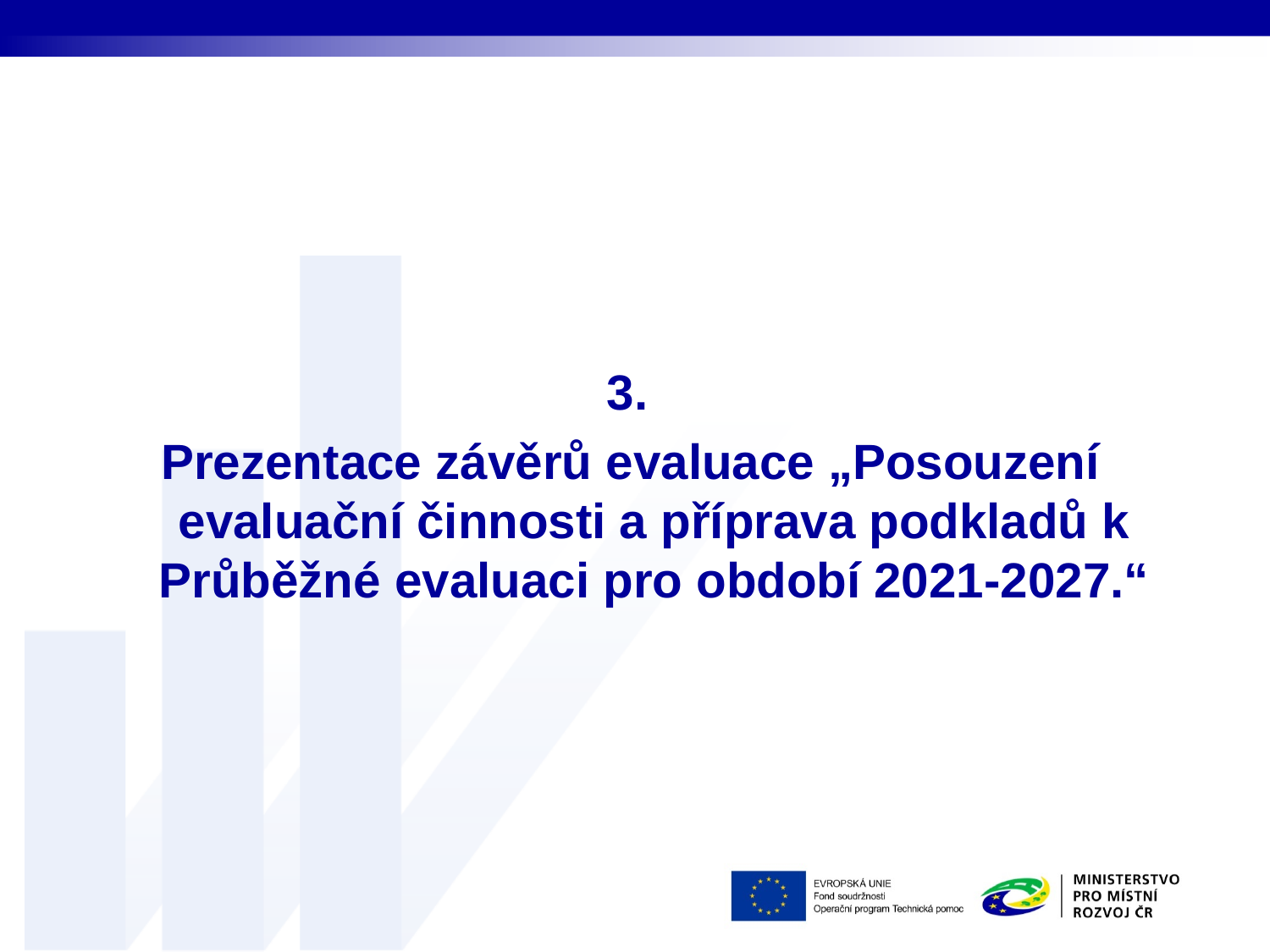

#

3.
Prezentace závěrů evaluace „Posouzení evaluační činnosti a příprava podkladů k Průběžné evaluaci pro období 2021-2027.“